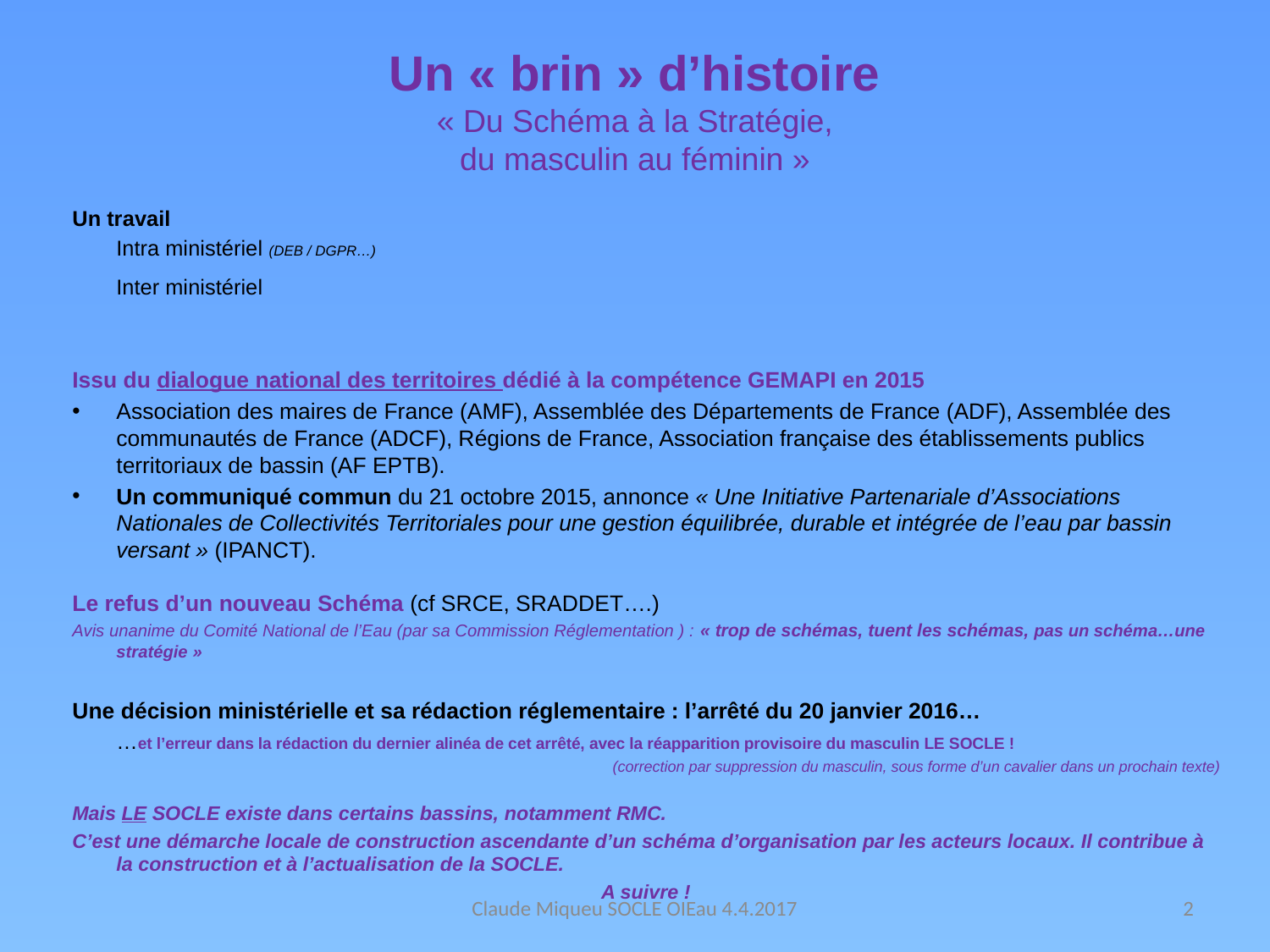

# Un « brin » d’histoire « Du Schéma à la Stratégie, du masculin au féminin »
Un travail
		Intra ministériel (DEB / DGPR…)
		Inter ministériel

Issu du dialogue national des territoires dédié à la compétence GEMAPI en 2015
Association des maires de France (AMF), Assemblée des Départements de France (ADF), Assemblée des communautés de France (ADCF), Régions de France, Association française des établissements publics territoriaux de bassin (AF EPTB).
Un communiqué commun du 21 octobre 2015, annonce « Une Initiative Partenariale d’Associations Nationales de Collectivités Territoriales pour une gestion équilibrée, durable et intégrée de l’eau par bassin versant » (IPANCT).

Le refus d’un nouveau Schéma (cf SRCE, SRADDET….)
Avis unanime du Comité National de l’Eau (par sa Commission Réglementation ) : « trop de schémas, tuent les schémas, pas un schéma…une stratégie »

Une décision ministérielle et sa rédaction réglementaire : l’arrêté du 20 janvier 2016…
	…et l’erreur dans la rédaction du dernier alinéa de cet arrêté, avec la réapparition provisoire du masculin LE SOCLE !
(correction par suppression du masculin, sous forme d’un cavalier dans un prochain texte)

Mais LE SOCLE existe dans certains bassins, notamment RMC.
C’est une démarche locale de construction ascendante d’un schéma d’organisation par les acteurs locaux. Il contribue à la construction et à l’actualisation de la SOCLE.
A suivre !
Claude Miqueu SOCLE OIEau 4.4.2017
2